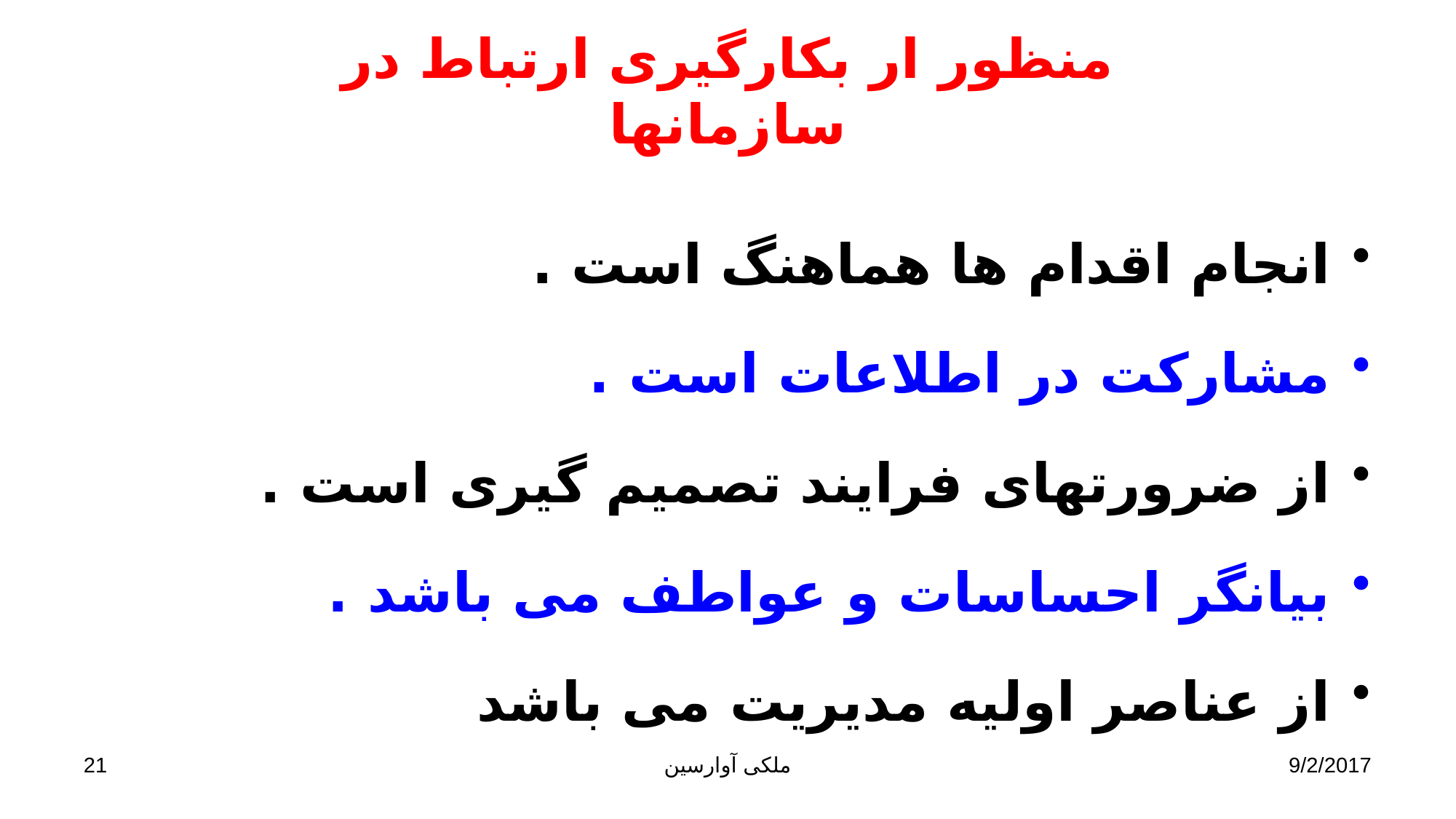

# منظور ار بکارگيری ارتباط در سازمانھا
انجام اقدام ھا ھماھنگ است .
مشارکت در اطلاعات است .
از ضرورتھای فرايند تصميم گيری است .
بيانگر احساسات و عواطف می باشد .
از عناصر اوليه مديريت می باشد
21
ملکی آوارسین
9/2/2017